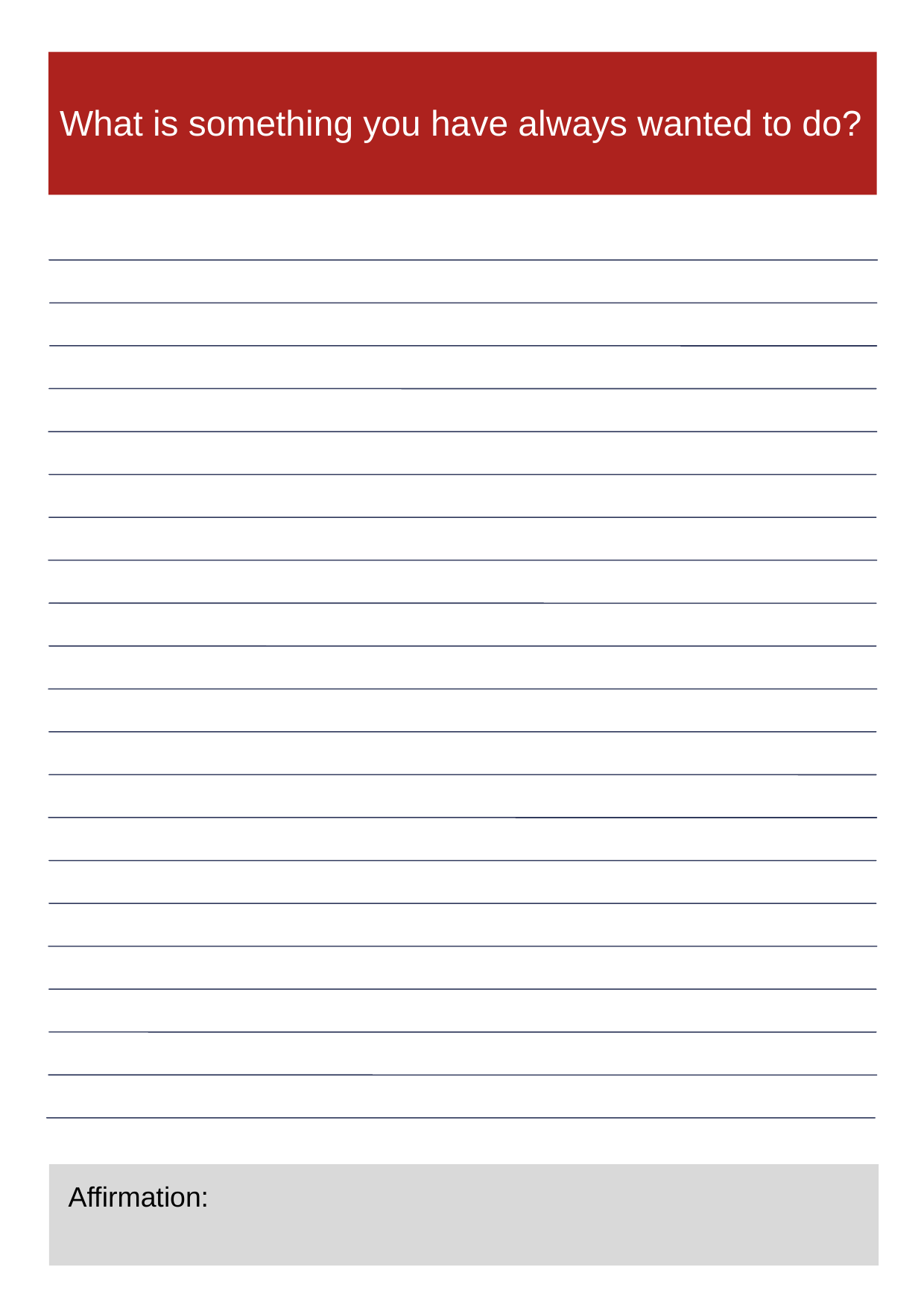

What is something you have always wanted to do?

Affirmation: